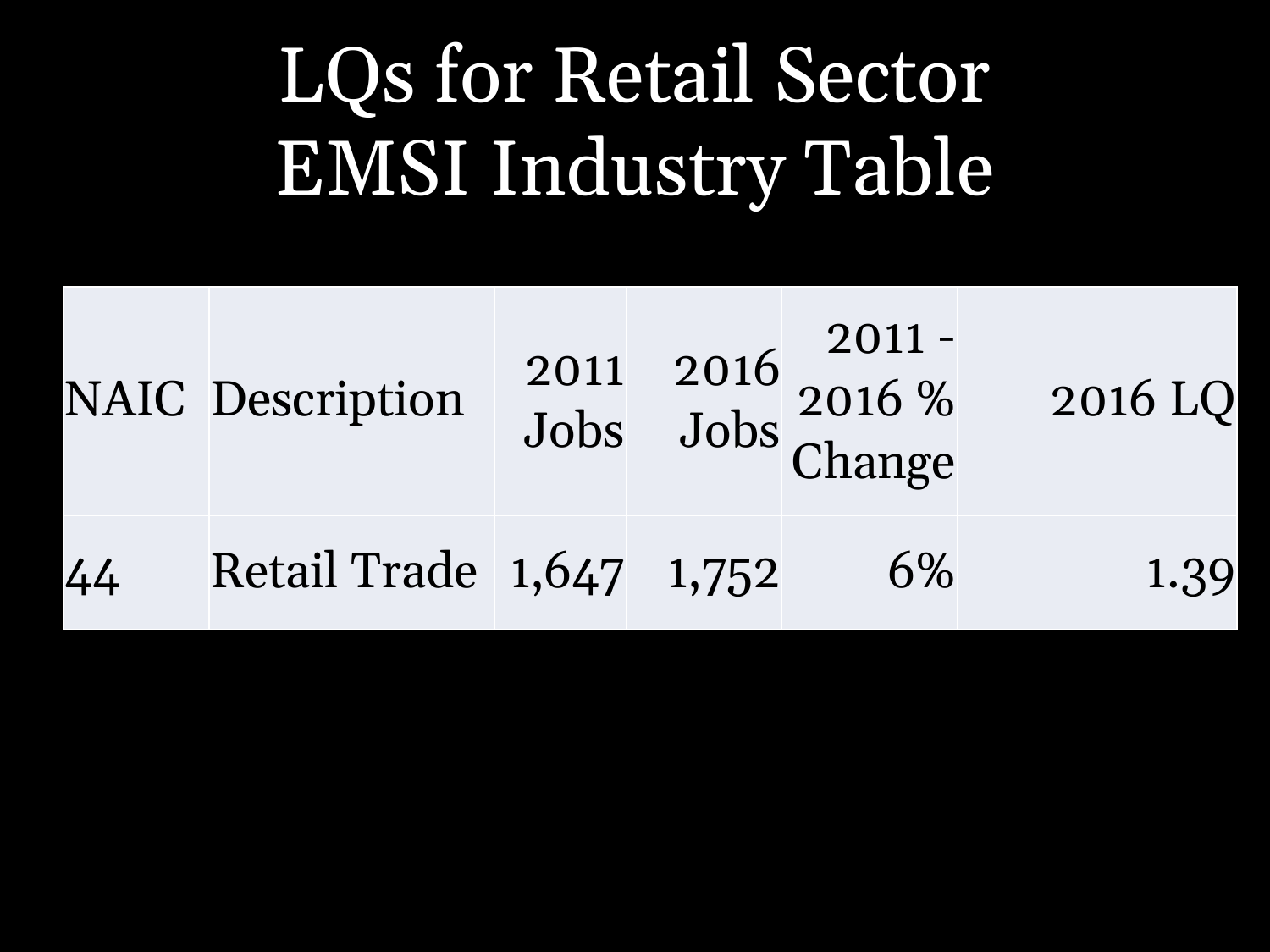

# LQs for Retail Sector EMSI Industry Table
| NAIC | Description | 2011 Jobs | 2016 Jobs | 2011 - 2016 % Change | 2016 LQ |
| --- | --- | --- | --- | --- | --- |
| 44 | Retail Trade | 1,647 | 1,752 | 6% | 1.39 |